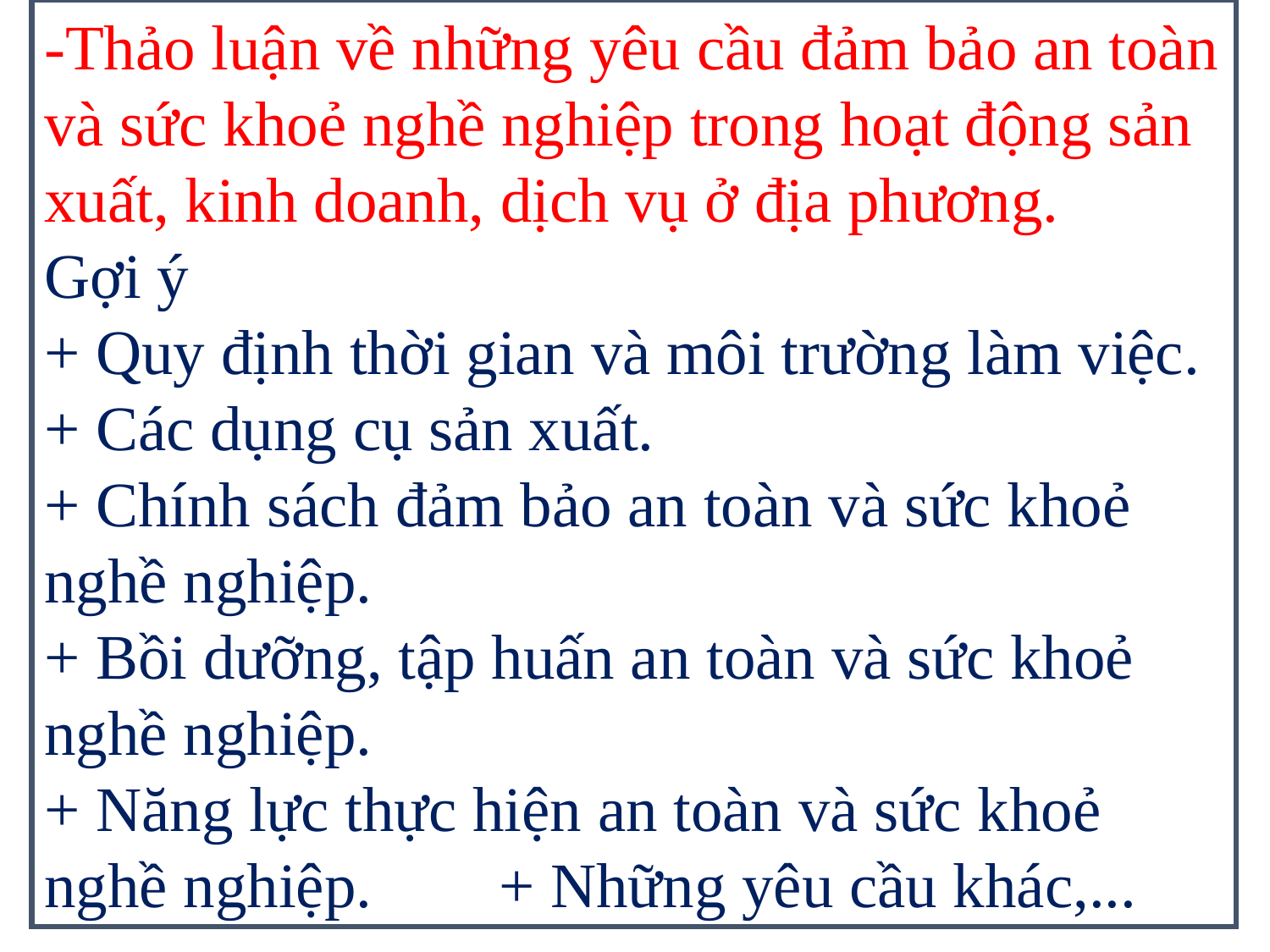

-Thảo luận về những yêu cầu đảm bảo an toàn và sức khoẻ nghề nghiệp trong hoạt động sản xuất, kinh doanh, dịch vụ ở địa phương.
Gợi ý
+ Quy định thời gian và môi trường làm việc.
+ Các dụng cụ sản xuất.
+ Chính sách đảm bảo an toàn và sức khoẻ nghề nghiệp.
+ Bồi dưỡng, tập huấn an toàn và sức khoẻ nghề nghiệp.
+ Năng lực thực hiện an toàn và sức khoẻ nghề nghiệp.        + Những yêu cầu khác,...